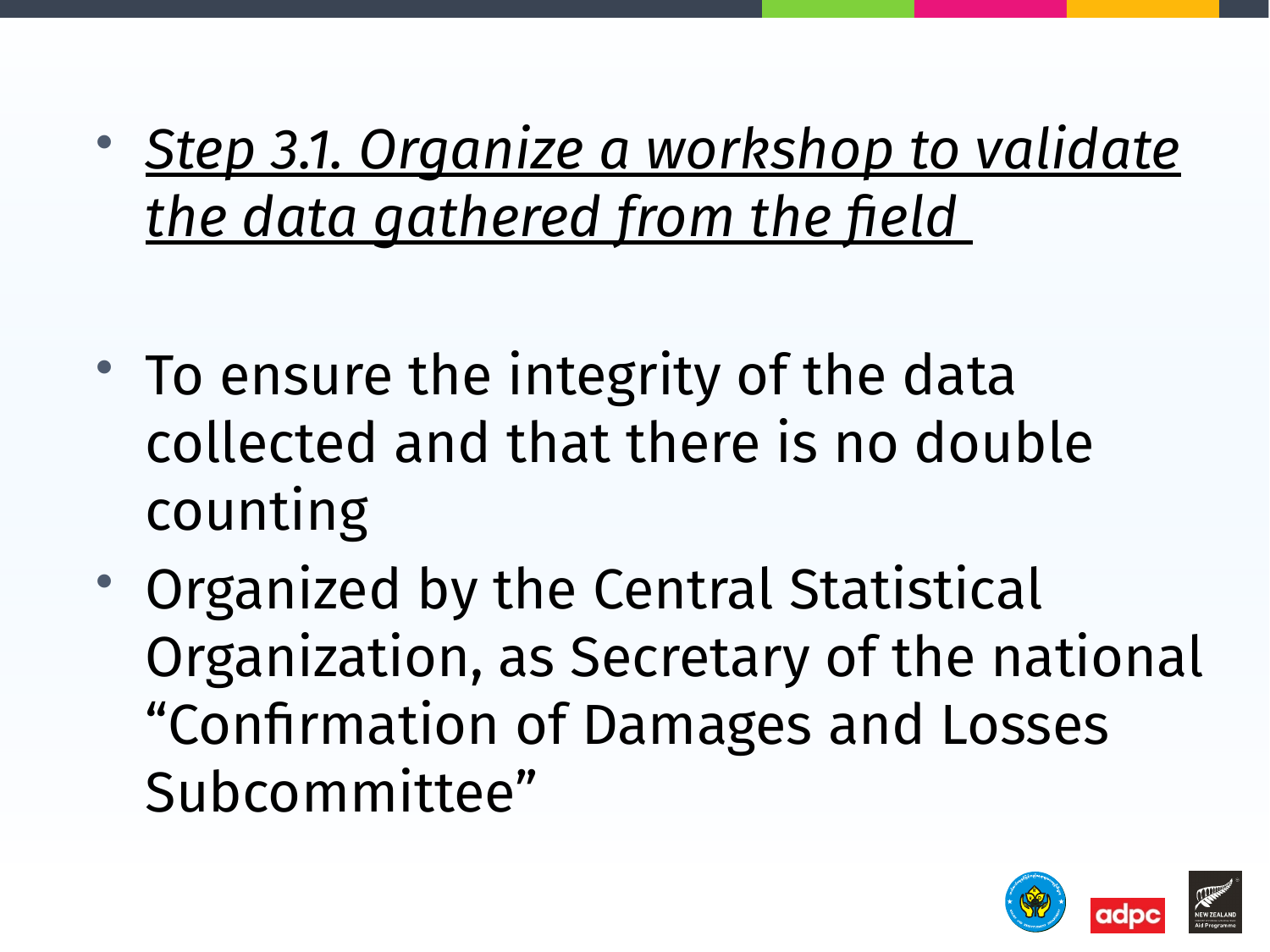

Step 3.1. Organize a workshop to validate the data gathered from the field

To ensure the integrity of the data collected and that there is no double counting
Organized by the Central Statistical Organization, as Secretary of the national “Confirmation of Damages and Losses Subcommittee”